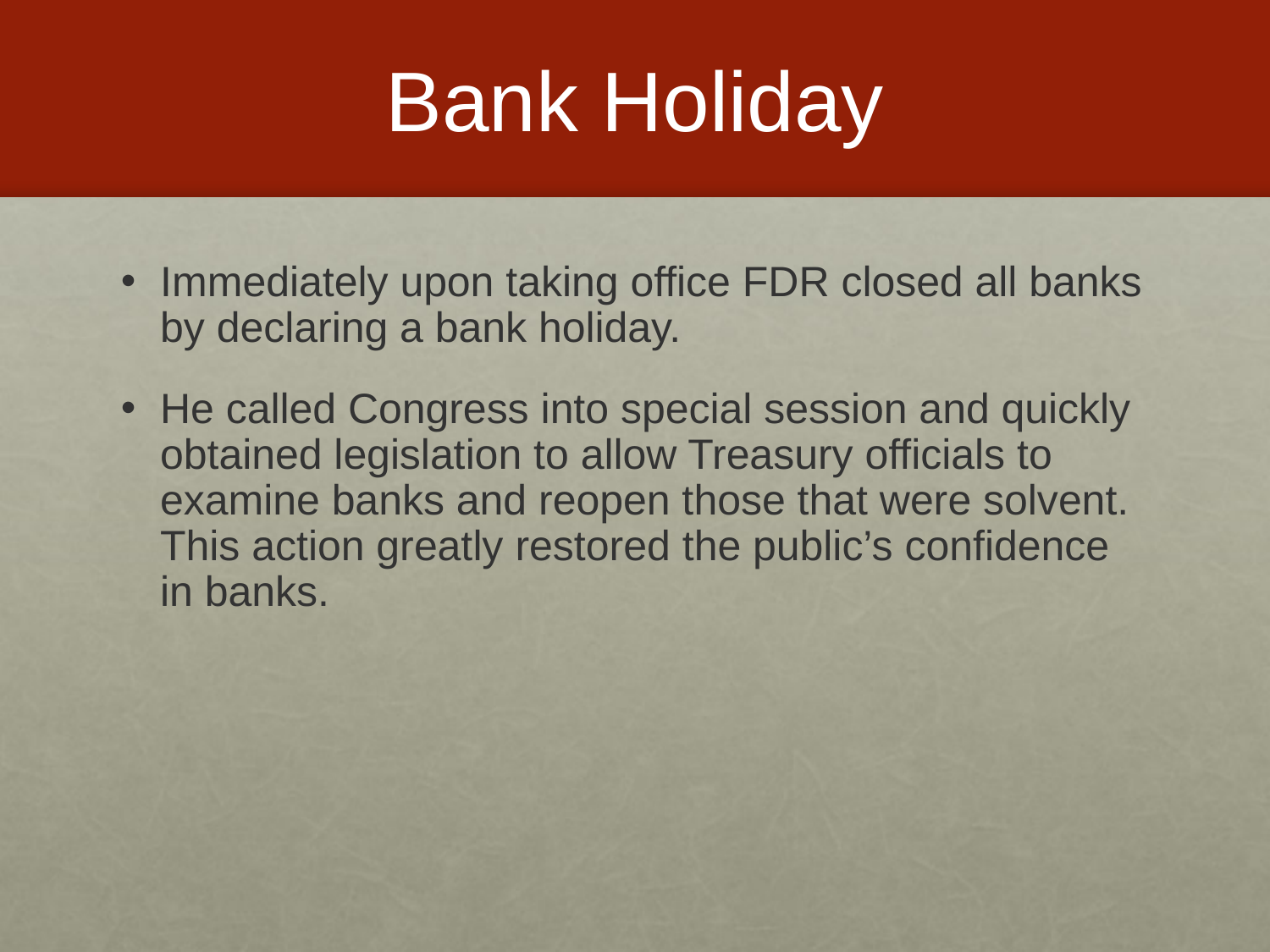

# Bank Holiday
Immediately upon taking office FDR closed all banks by declaring a bank holiday.
He called Congress into special session and quickly obtained legislation to allow Treasury officials to examine banks and reopen those that were solvent. This action greatly restored the public’s confidence in banks.